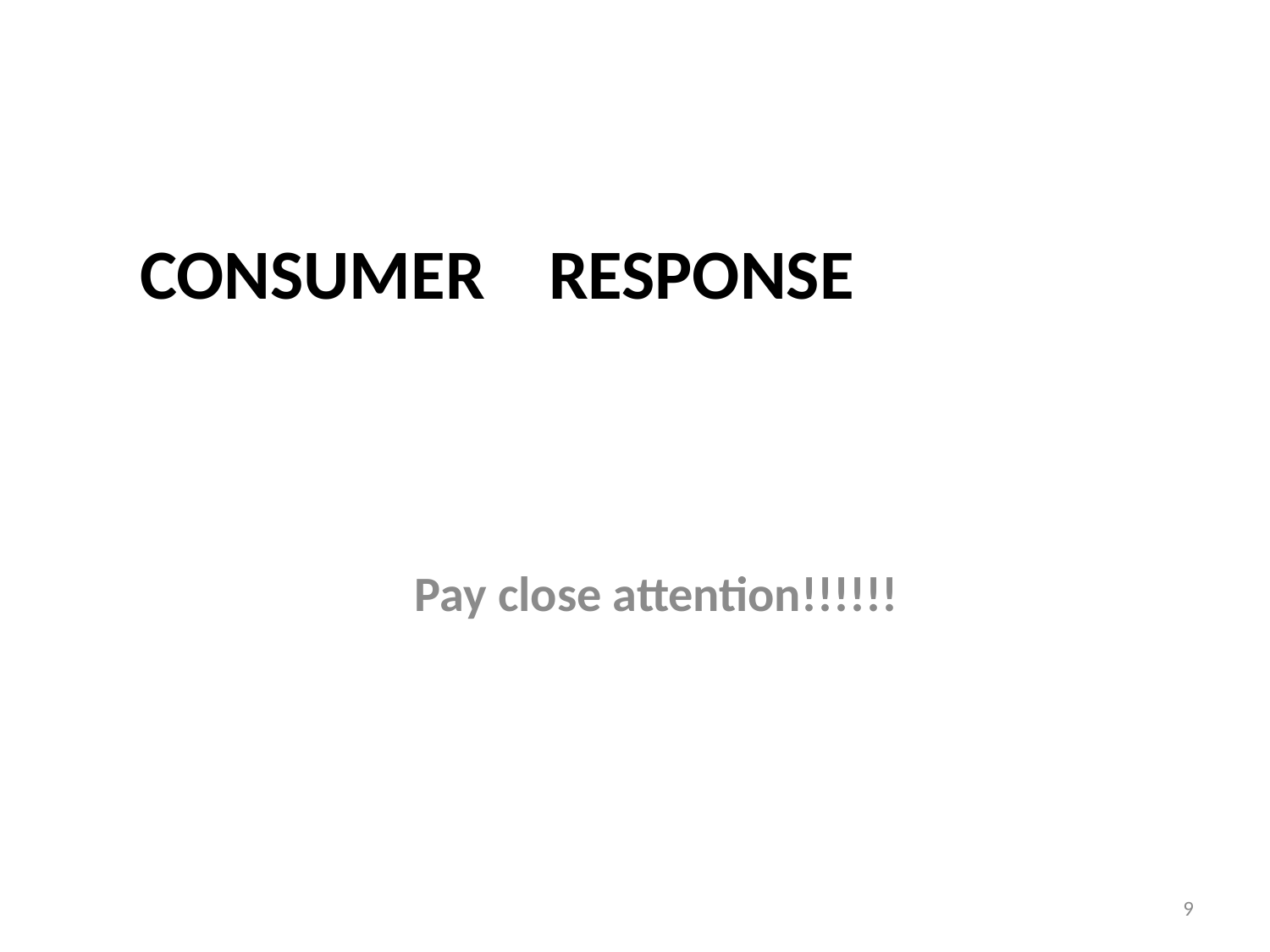

# Consumer    Response
Pay close attention!!!!!!
9